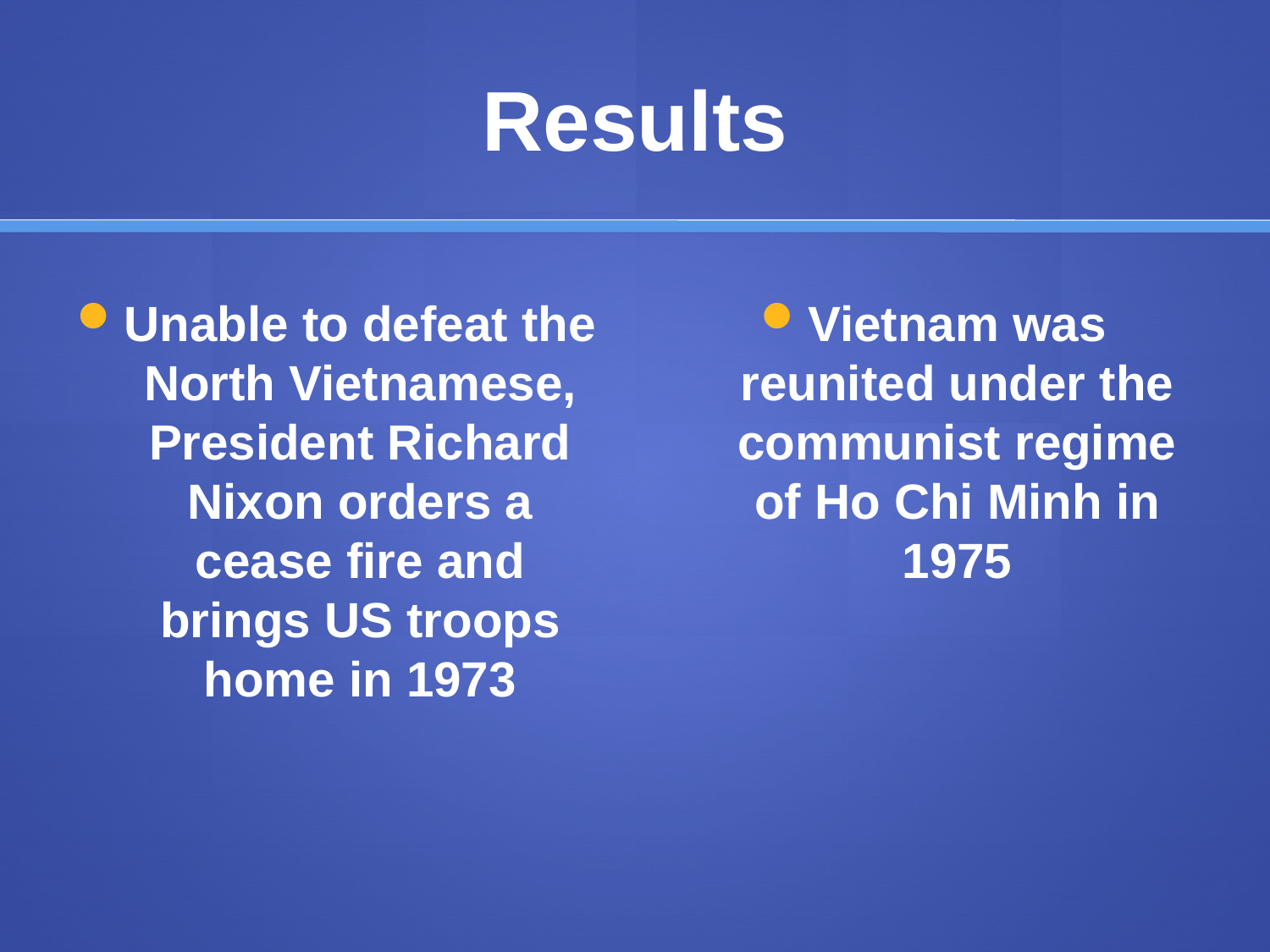

# Results
Unable to defeat the North Vietnamese, President Richard Nixon orders a cease fire and brings US troops home in 1973

Vietnam was reunited under the communist regime of Ho Chi Minh in 1975